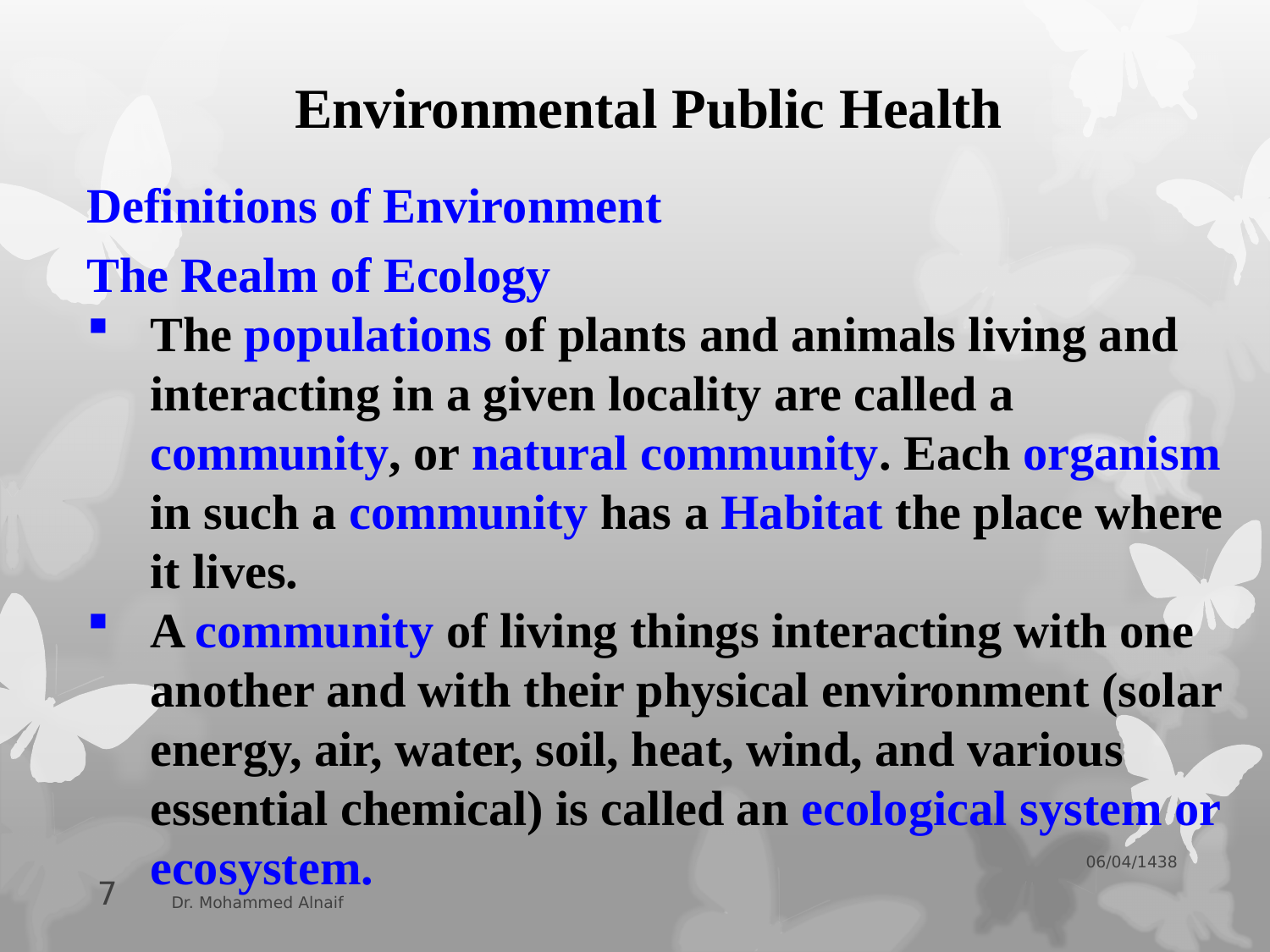

# Environmental Public Health
Definitions of Environment
The Realm of Ecology
The populations of plants and animals living and interacting in a given locality are called a community, or natural community. Each organism in such a community has a Habitat the place where it lives.
A community of living things interacting with one another and with their physical environment (solar energy, air, water, soil, heat, wind, and various essential chemical) is called an ecological system or ecosystem.
06/04/1438
7
Dr. Mohammed Alnaif